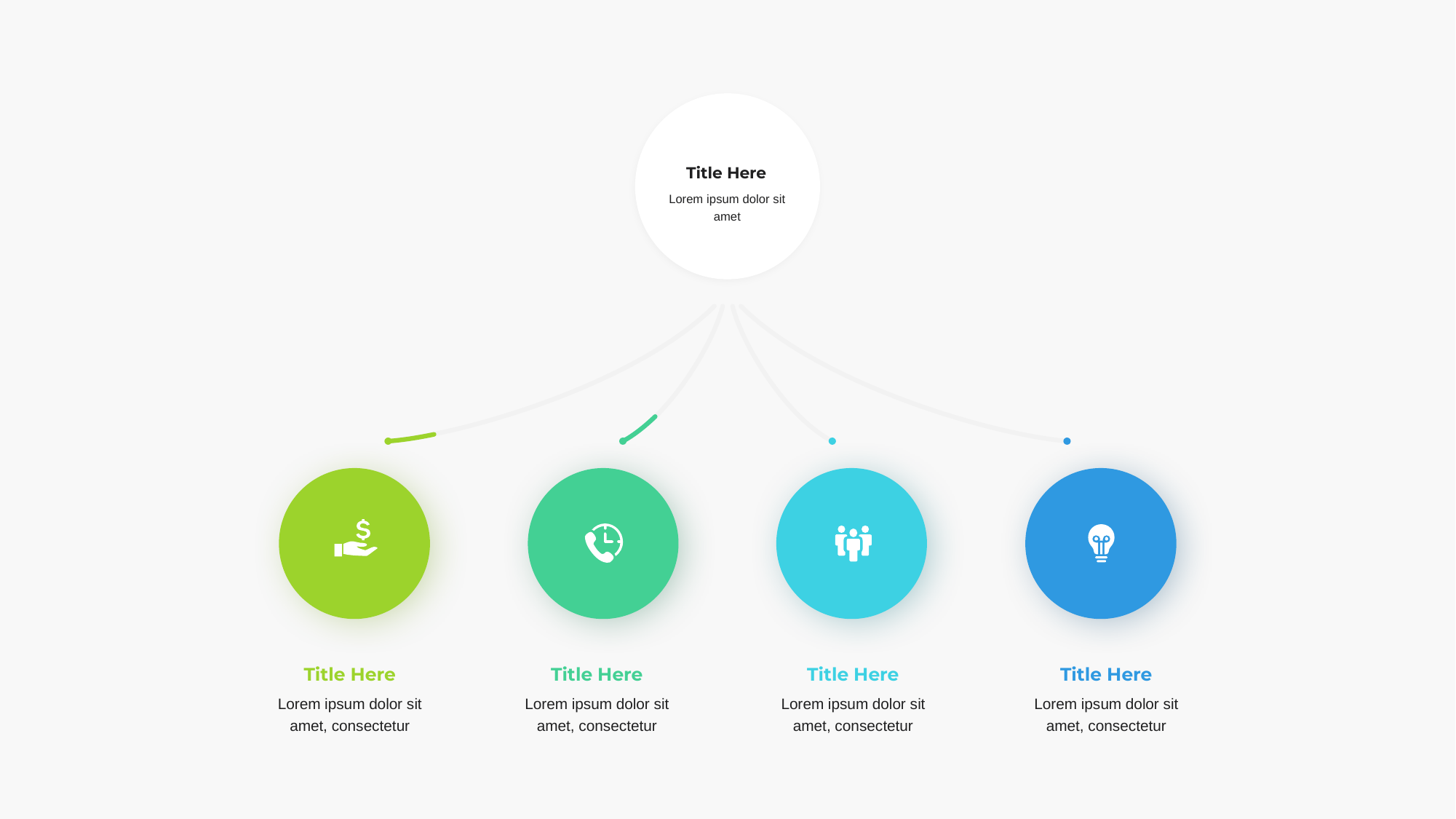

Title Here
Lorem ipsum dolor sit amet

Title Here
Lorem ipsum dolor sit amet, consectetur
Title Here
Lorem ipsum dolor sit amet, consectetur
Title Here
Lorem ipsum dolor sit amet, consectetur
Title Here
Lorem ipsum dolor sit amet, consectetur